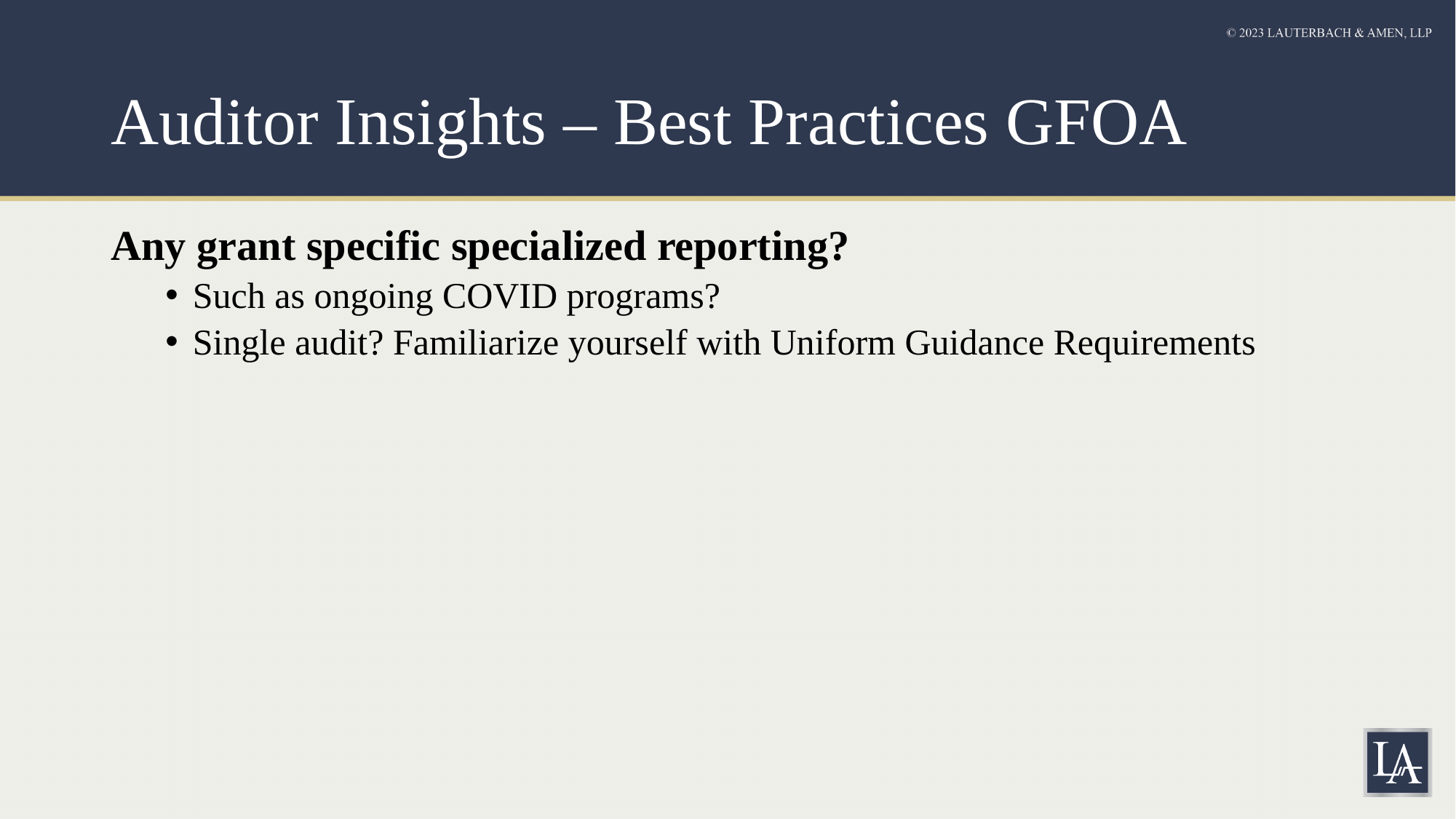

# Auditor Insights – Best Practices GFOA
Any grant specific specialized reporting?
Such as ongoing COVID programs?
Single audit? Familiarize yourself with Uniform Guidance Requirements
21